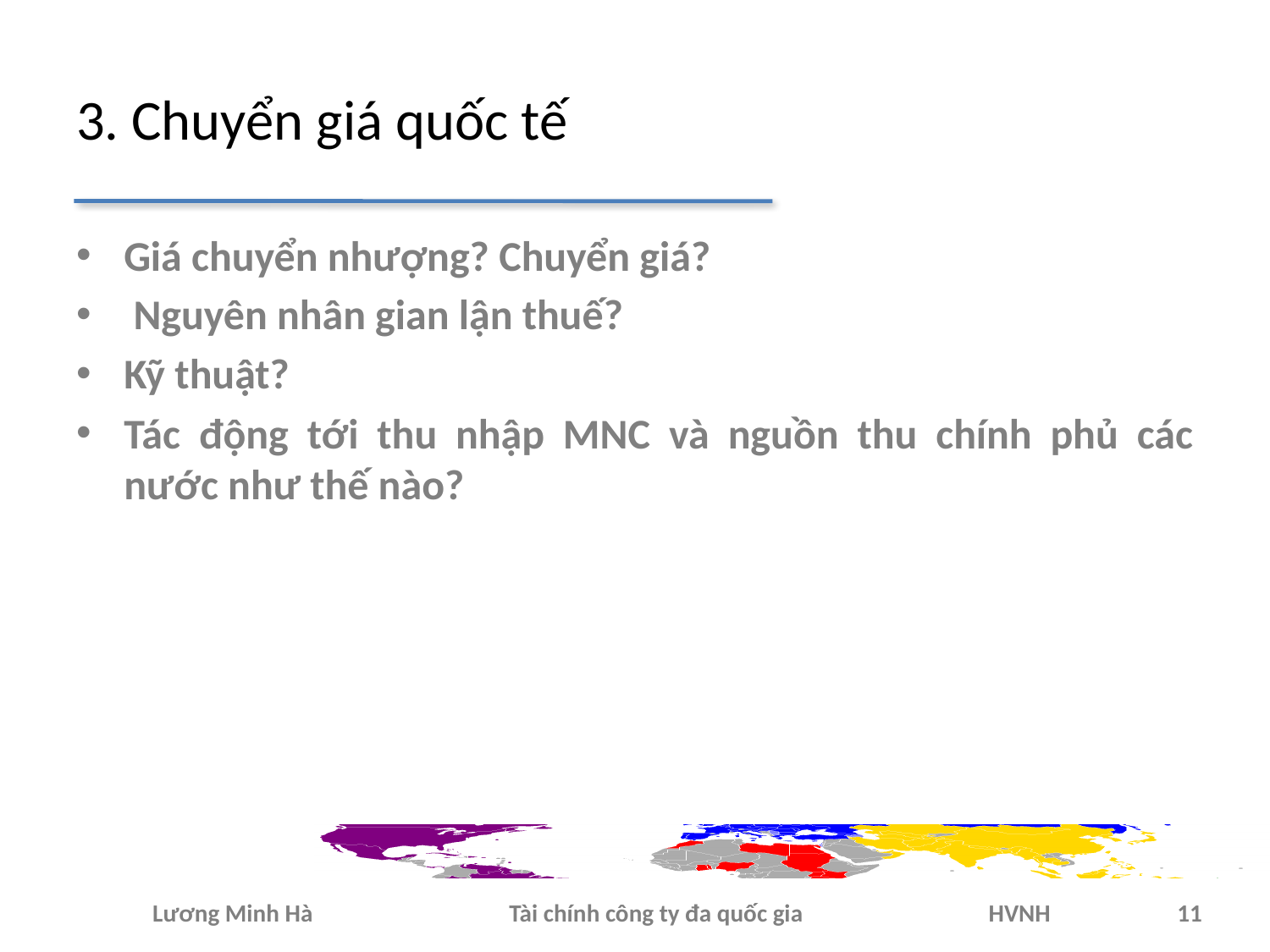

# 3. Chuyển giá quốc tế
Giá chuyển nhượng? Chuyển giá?
 Nguyên nhân gian lận thuế?
Kỹ thuật?
Tác động tới thu nhập MNC và nguồn thu chính phủ các nước như thế nào?